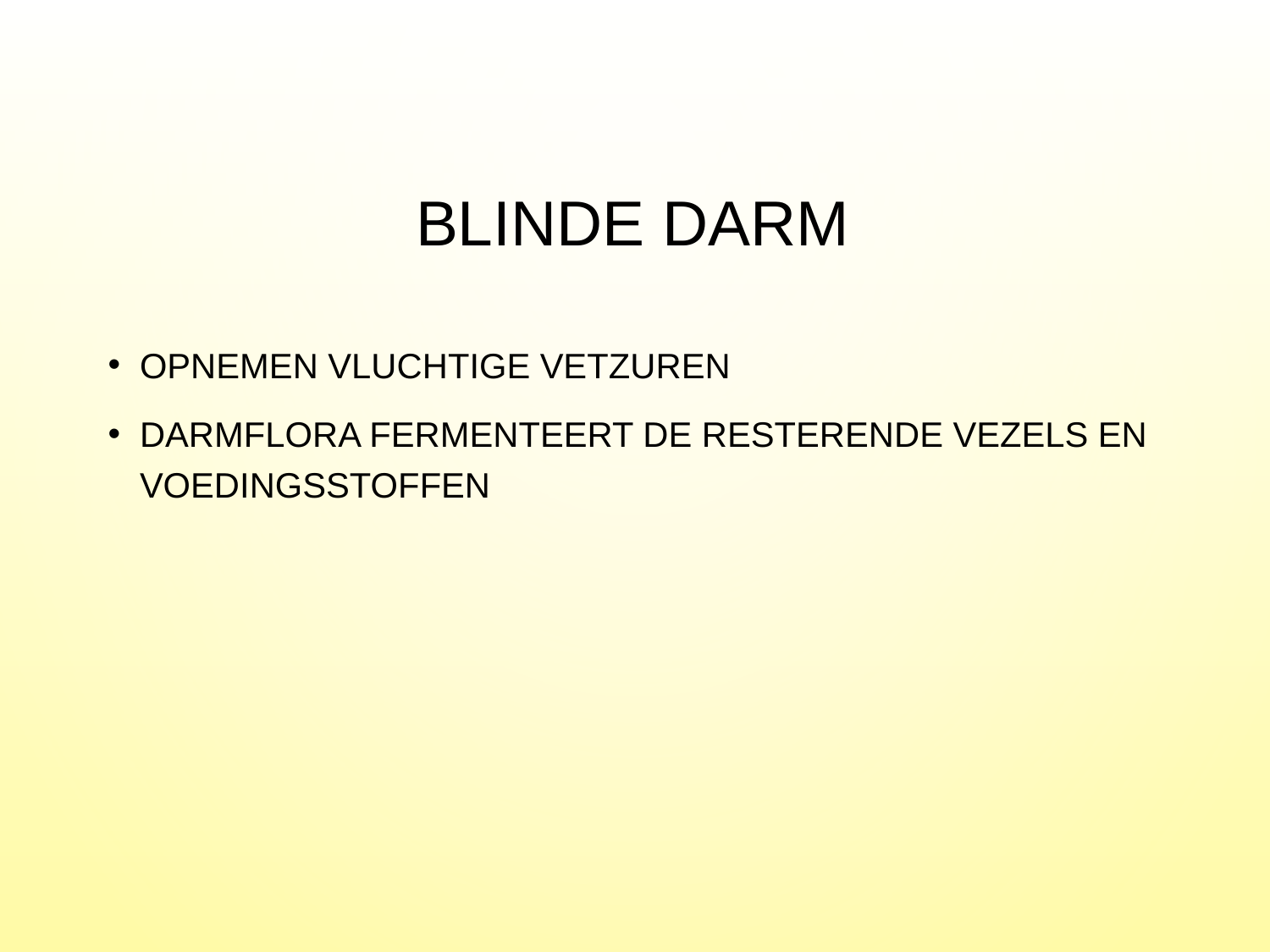

# Blinde darm
Opnemen vluchtige vetzuren
darmflora fermenteert de resterende vezels en voedingsstoffen